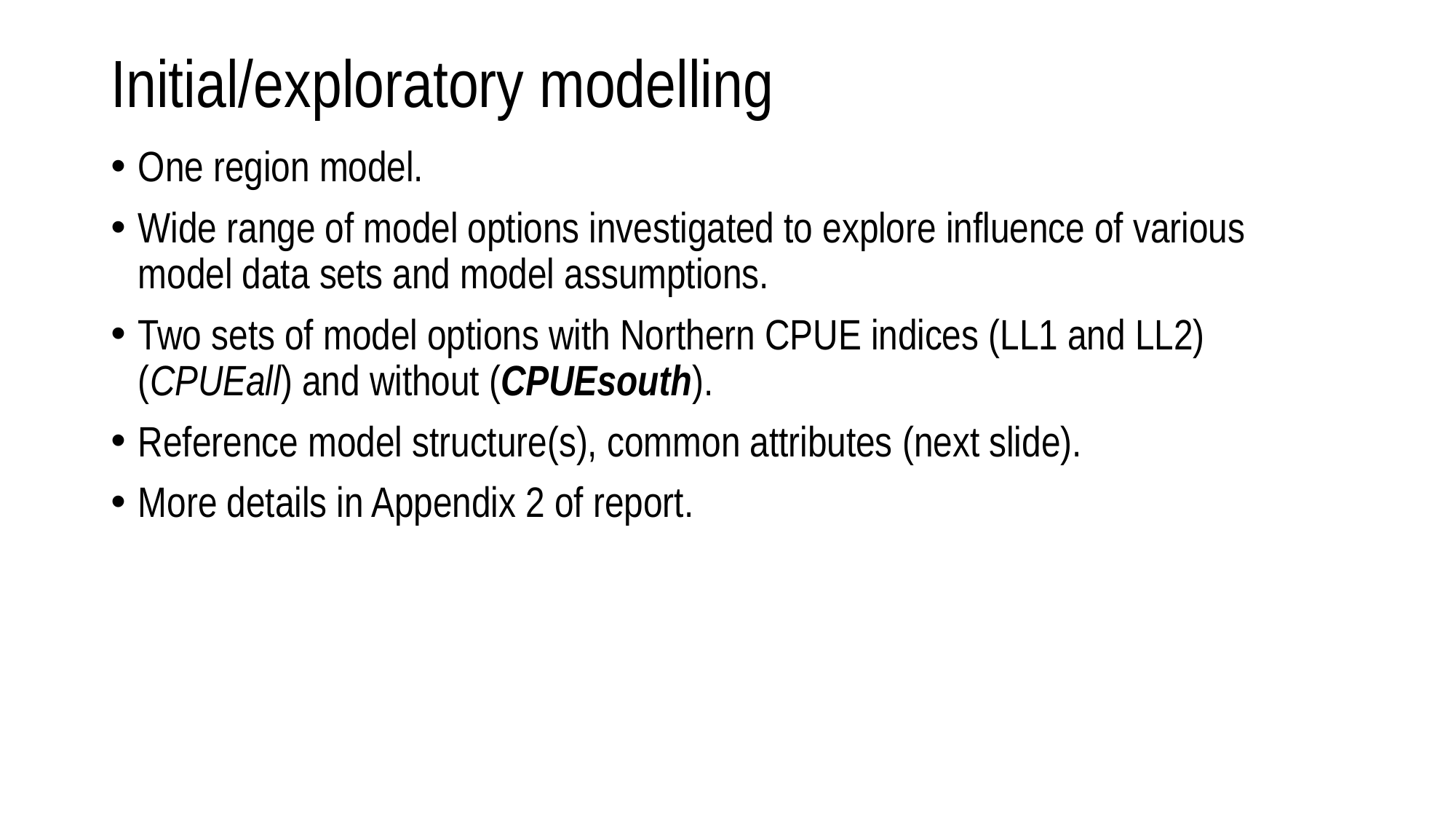

# Initial/exploratory modelling
One region model.
Wide range of model options investigated to explore influence of various model data sets and model assumptions.
Two sets of model options with Northern CPUE indices (LL1 and LL2) (CPUEall) and without (CPUEsouth).
Reference model structure(s), common attributes (next slide).
More details in Appendix 2 of report.